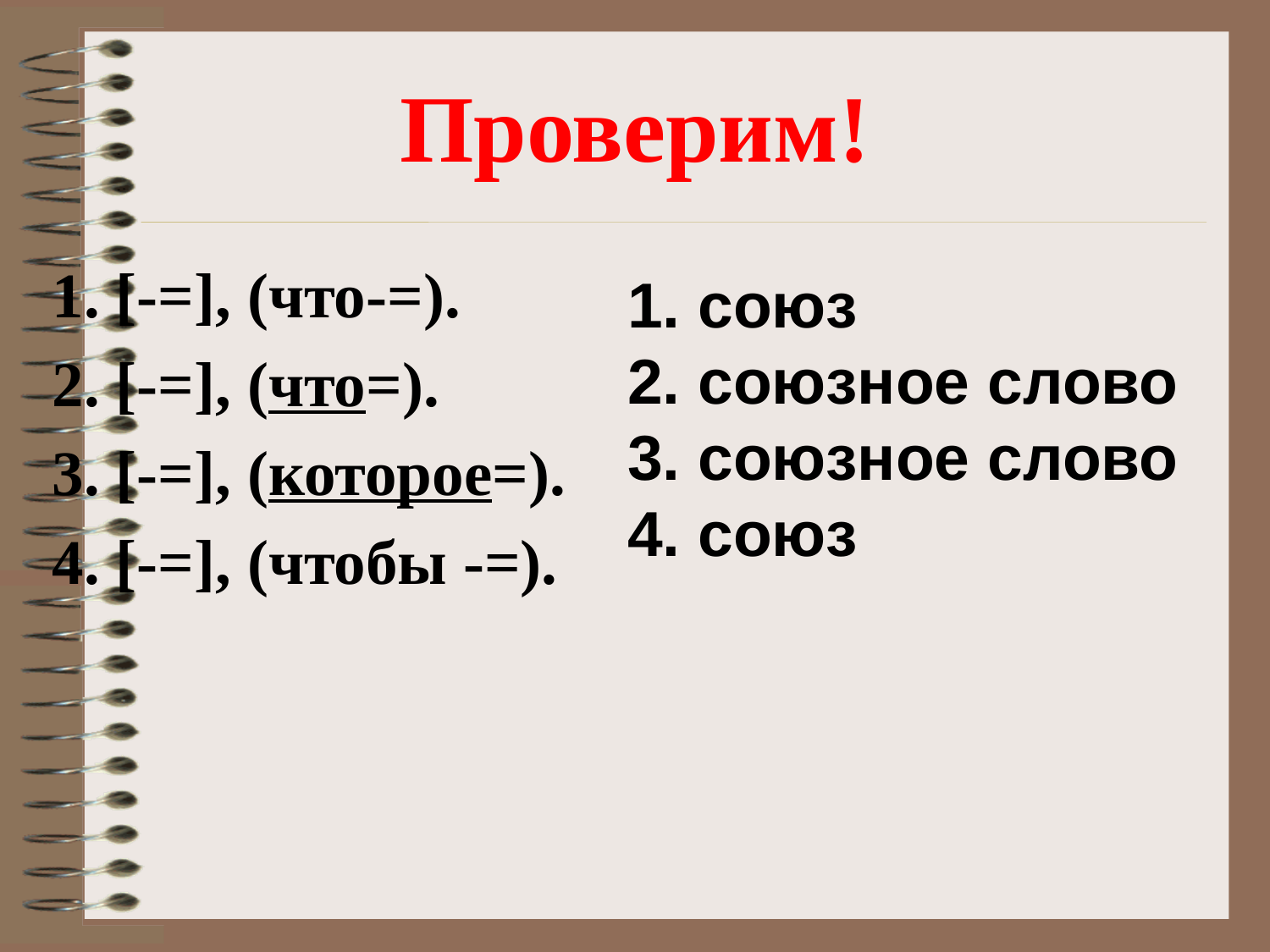

# Проверим!
1. [-=], (что-=).
2. [-=], (что=).
3. [-=], (которое=).
4. [-=], (чтобы -=).
1. союз
2. союзное слово
3. союзное слово
4. союз